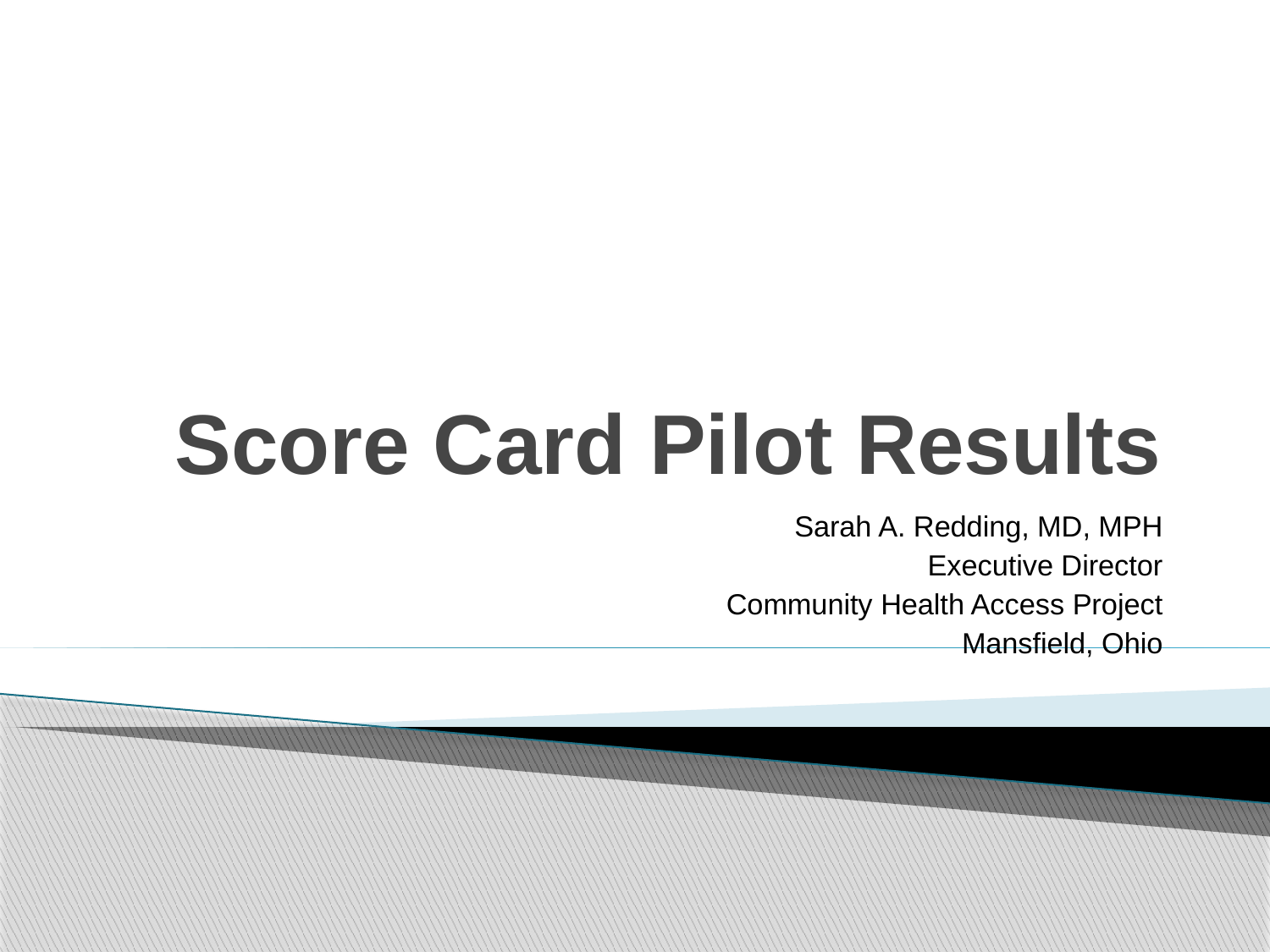

# Score Card Pilot Results
Sarah A. Redding, MD, MPH
Executive Director
Community Health Access Project
Mansfield, Ohio